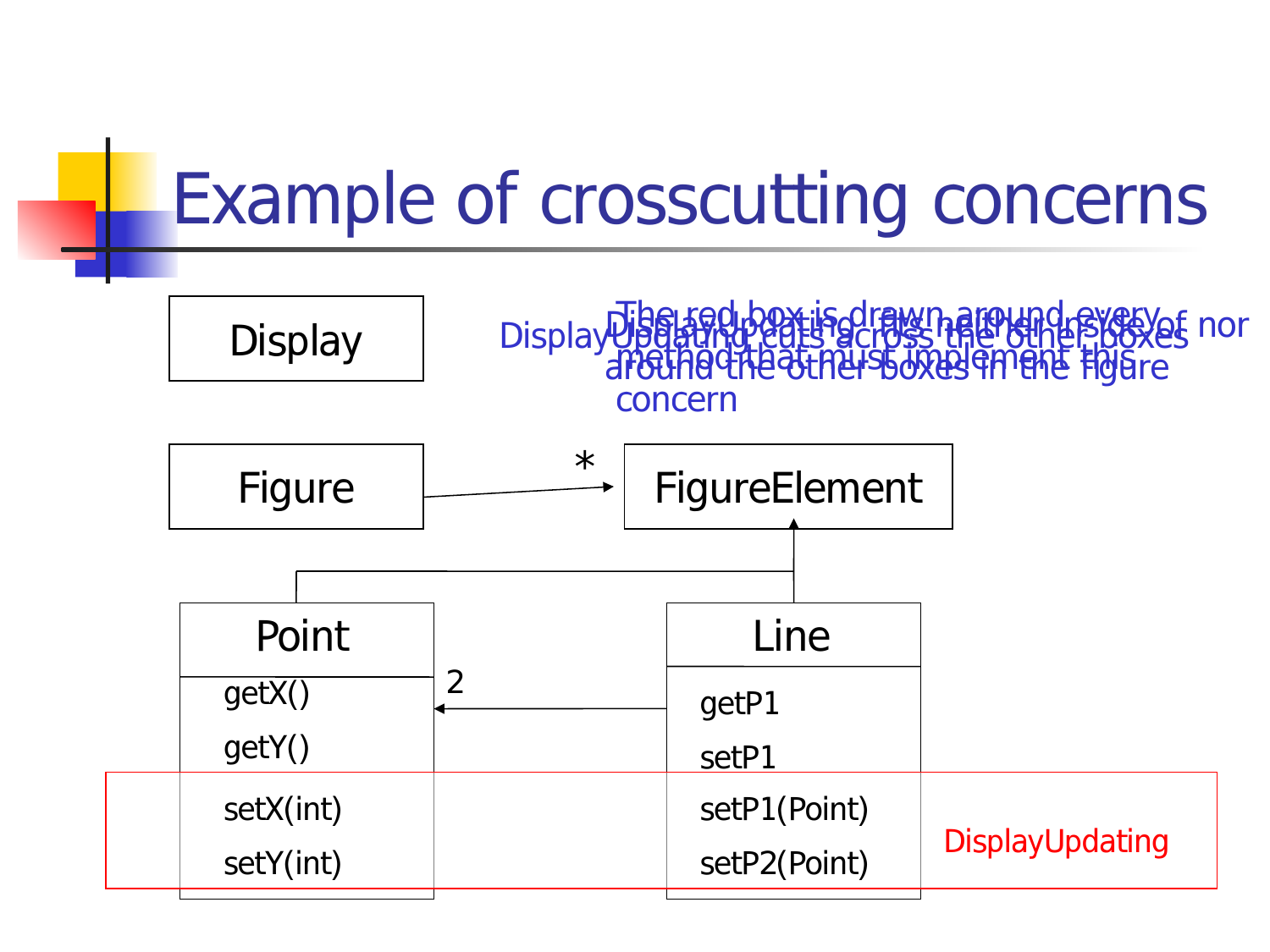

# Example of crosscutting concerns

The red box is drawn around every method that must implement this concern
Display
DisplayUpdating  fits neither inside of nor around the other boxes in the figure
DisplayUpdating cuts across the other boxes
*
Figure
FigureElement

Point

Line
2
getX()
getY()

getP1
setP1

setX(int)
setY(int)
setP1(Point)
setP2(Point)
DisplayUpdating